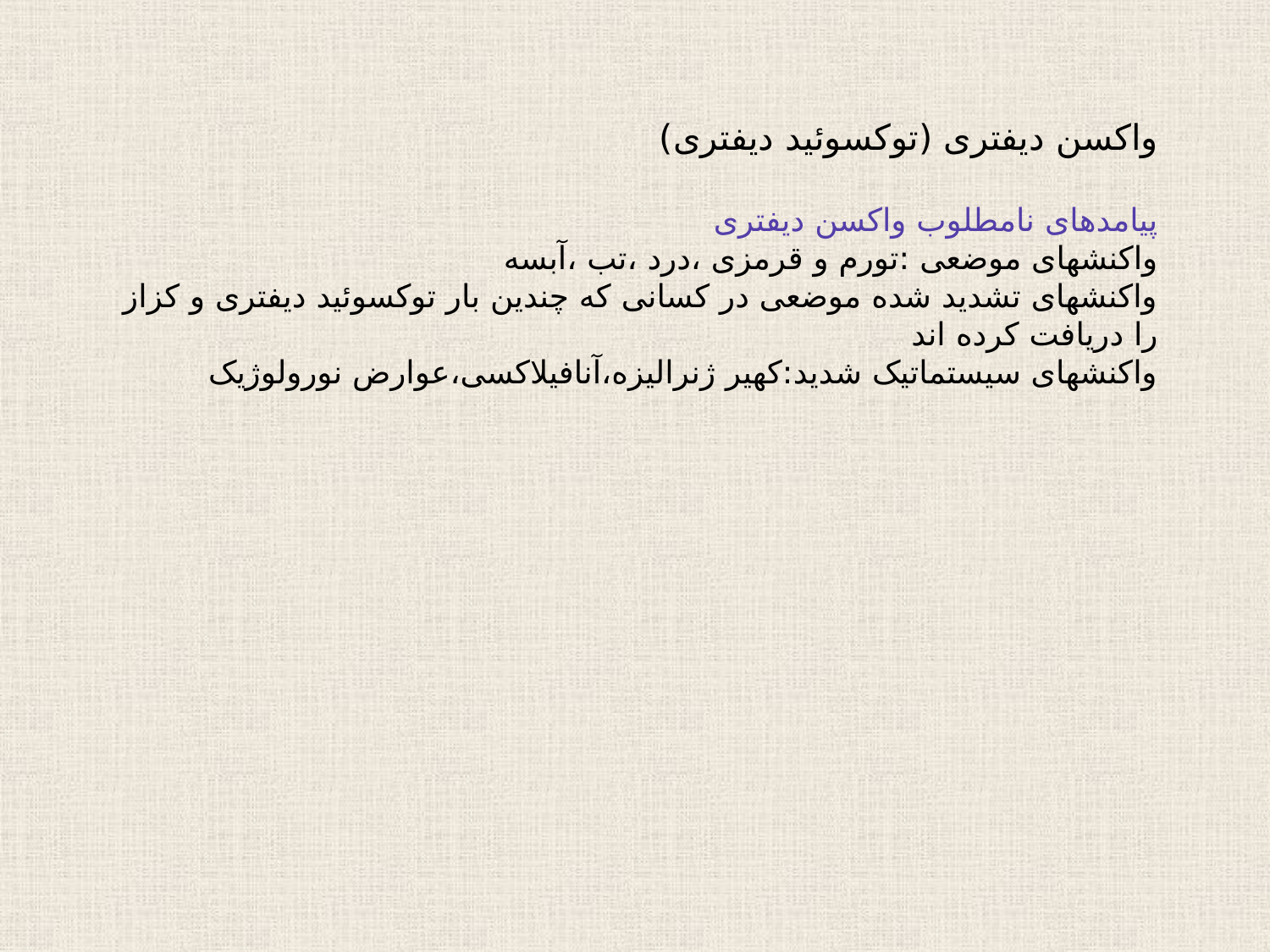

واکسن دیفتری (توکسوئید دیفتری)

پیامدهای نامطلوب واکسن دیفتری
واکنشهای موضعی :تورم و قرمزی ،درد ،تب ،آبسه
واکنشهای تشدید شده موضعی در کسانی که چندین بار توکسوئید دیفتری و کزاز را دریافت کرده اند
واکنشهای سیستماتیک شدید:کهیر ژنرالیزه،آنافیلاکسی،عوارض نورولوژیک